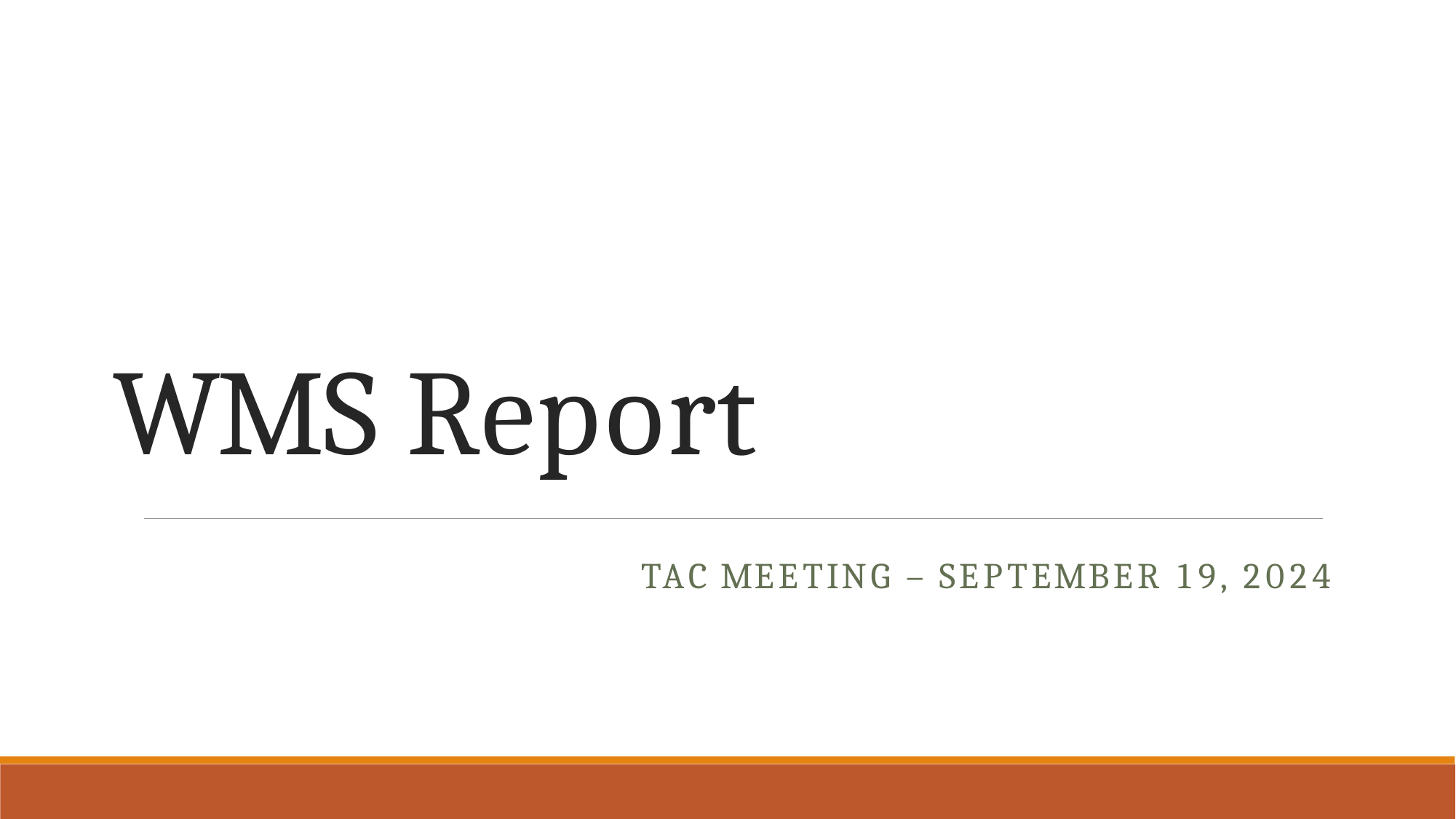

# WMS Report
TAC Meeting – September 19, 2024